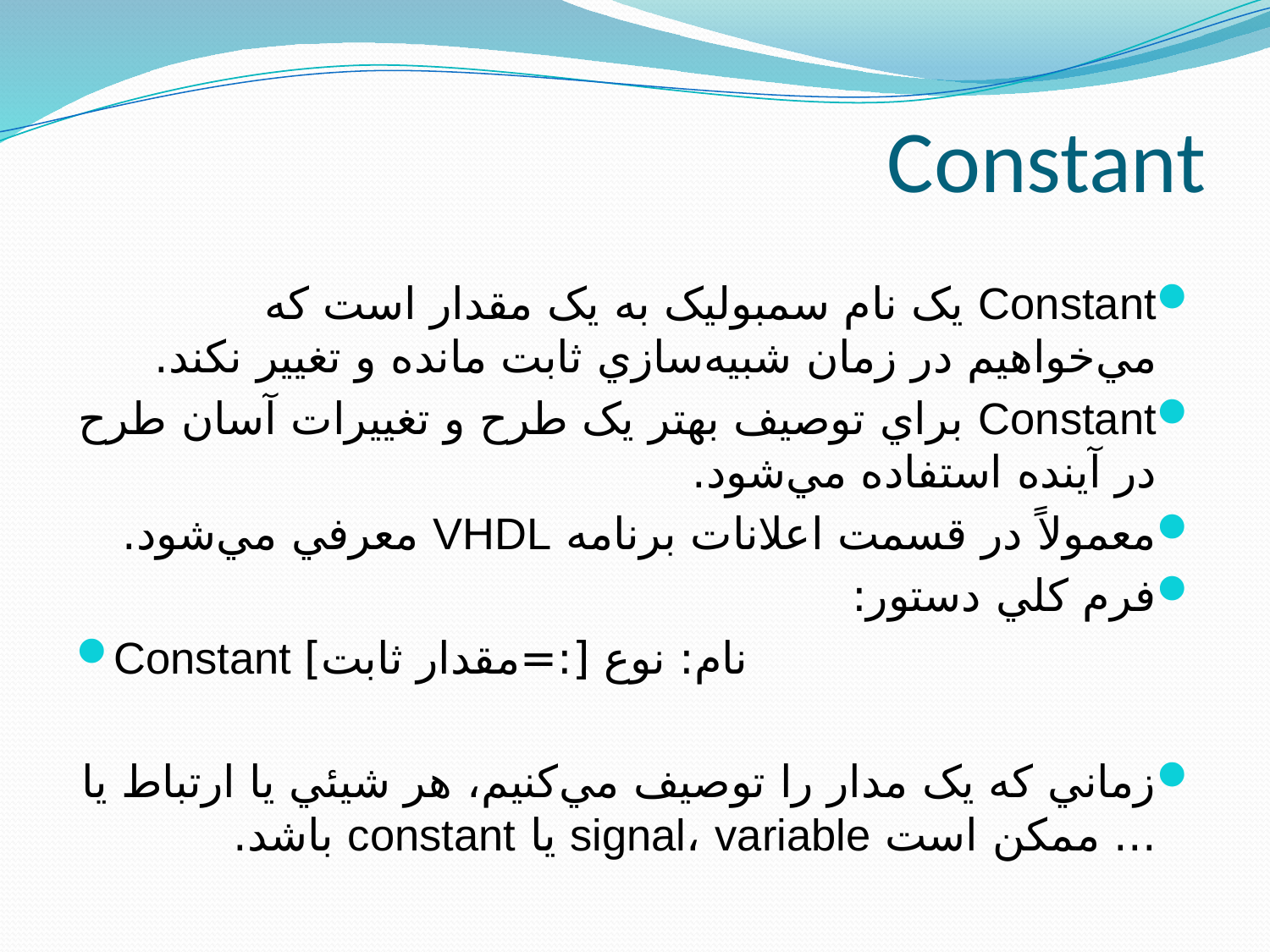

# Constant
Constant يک نام سمبوليک به يک مقدار است که مي‌خواهيم در زمان شبيه‌سازي ثابت مانده و تغيير نکند.
Constant براي توصيف بهتر يک طرح و تغييرات آسان طرح در آينده استفاده مي‌شود.
معمولاً در قسمت اعلانات برنامه VHDL معرفي مي‌شود.
فرم کلي دستور:
Constant نام: نوع [:=مقدار ثابت]

زماني که يک مدار را توصيف مي‌کنيم، هر شيئي يا ارتباط يا ... ممکن است signal، variable يا constant باشد.